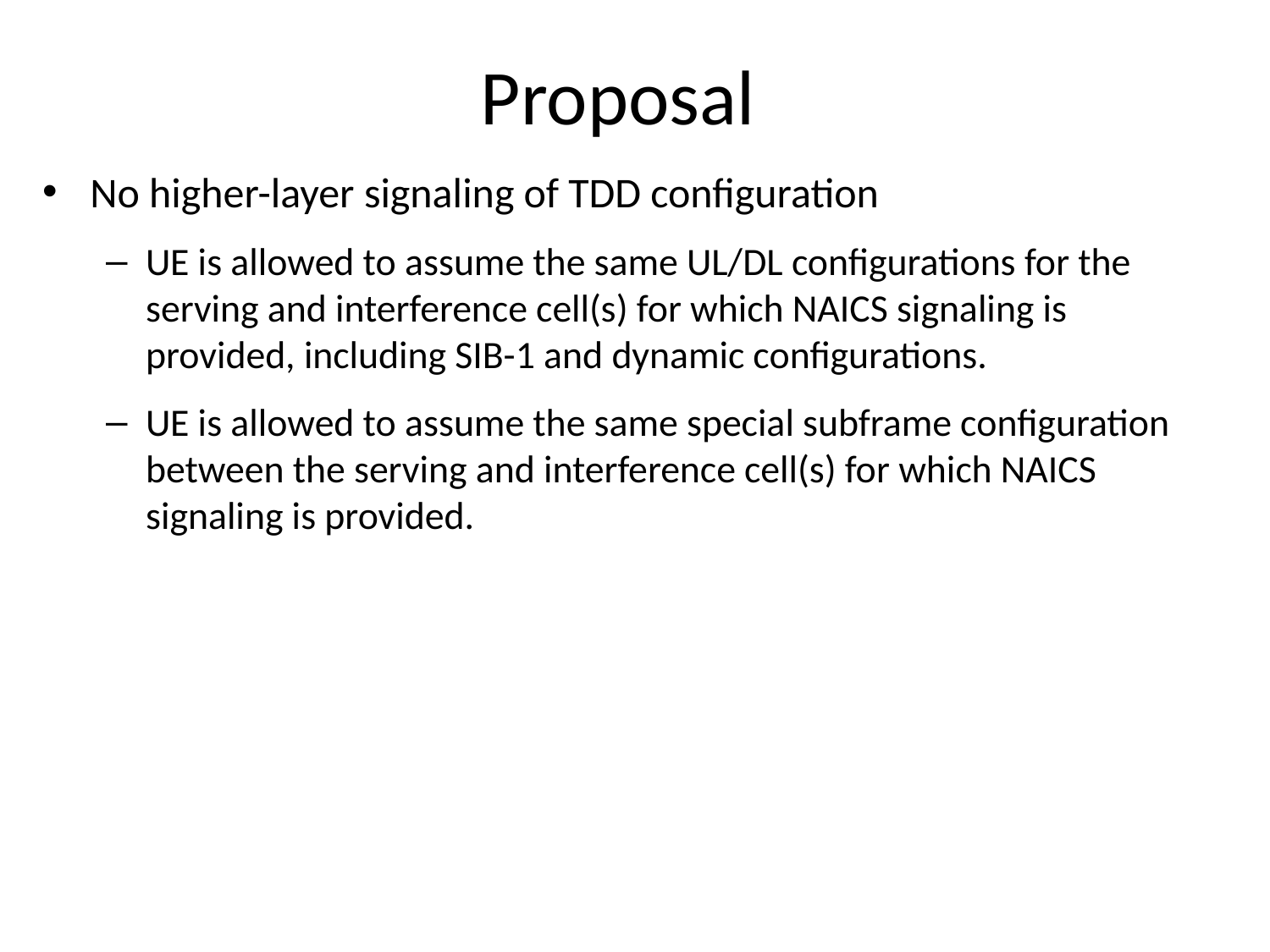

# Proposal
No higher-layer signaling of TDD configuration
UE is allowed to assume the same UL/DL configurations for the serving and interference cell(s) for which NAICS signaling is provided, including SIB-1 and dynamic configurations.
UE is allowed to assume the same special subframe configuration between the serving and interference cell(s) for which NAICS signaling is provided.